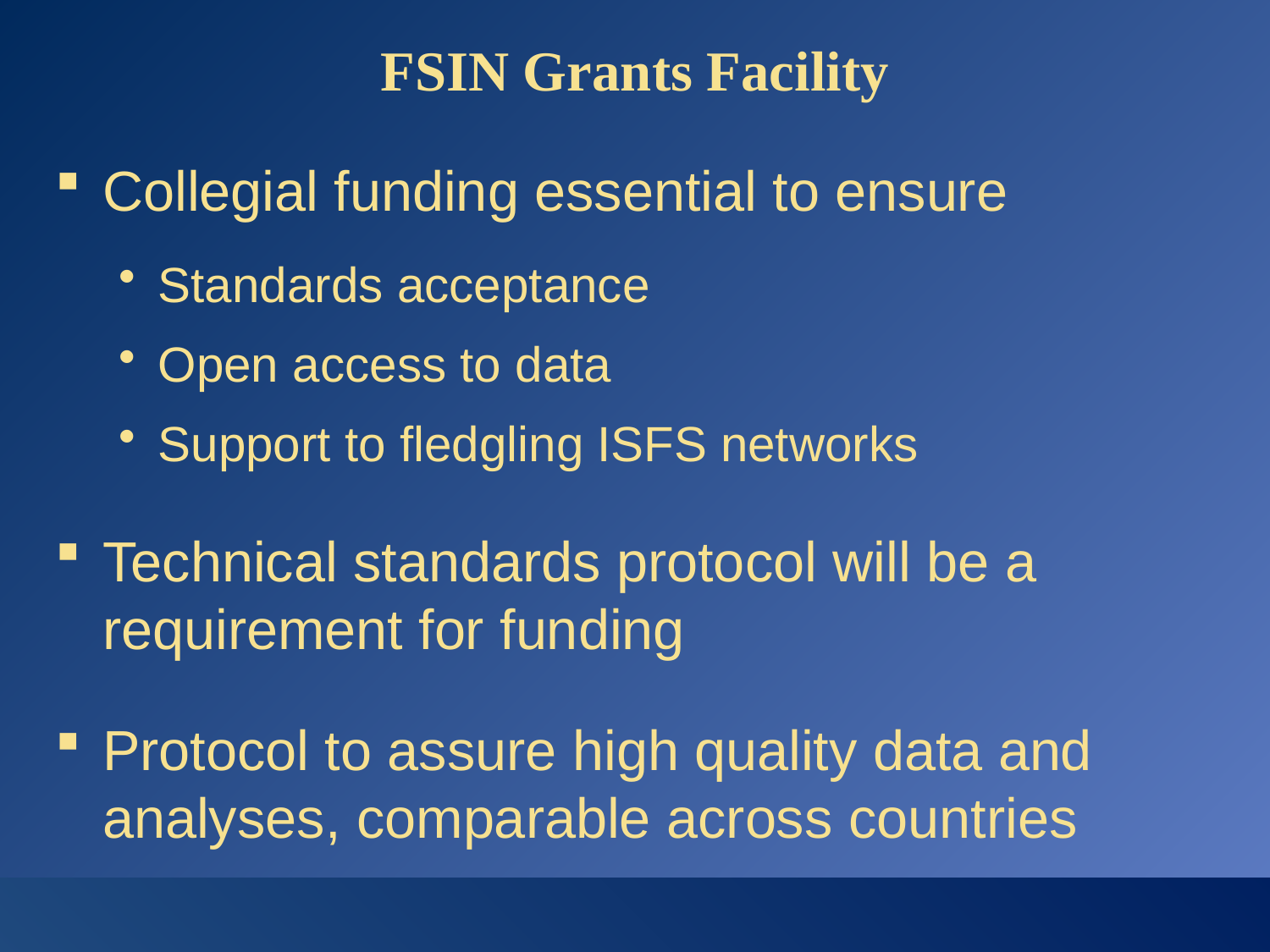

# FSIN Grants Facility
Collegial funding essential to ensure
Standards acceptance
Open access to data
Support to fledgling ISFS networks
Technical standards protocol will be a requirement for funding
Protocol to assure high quality data and analyses, comparable across countries